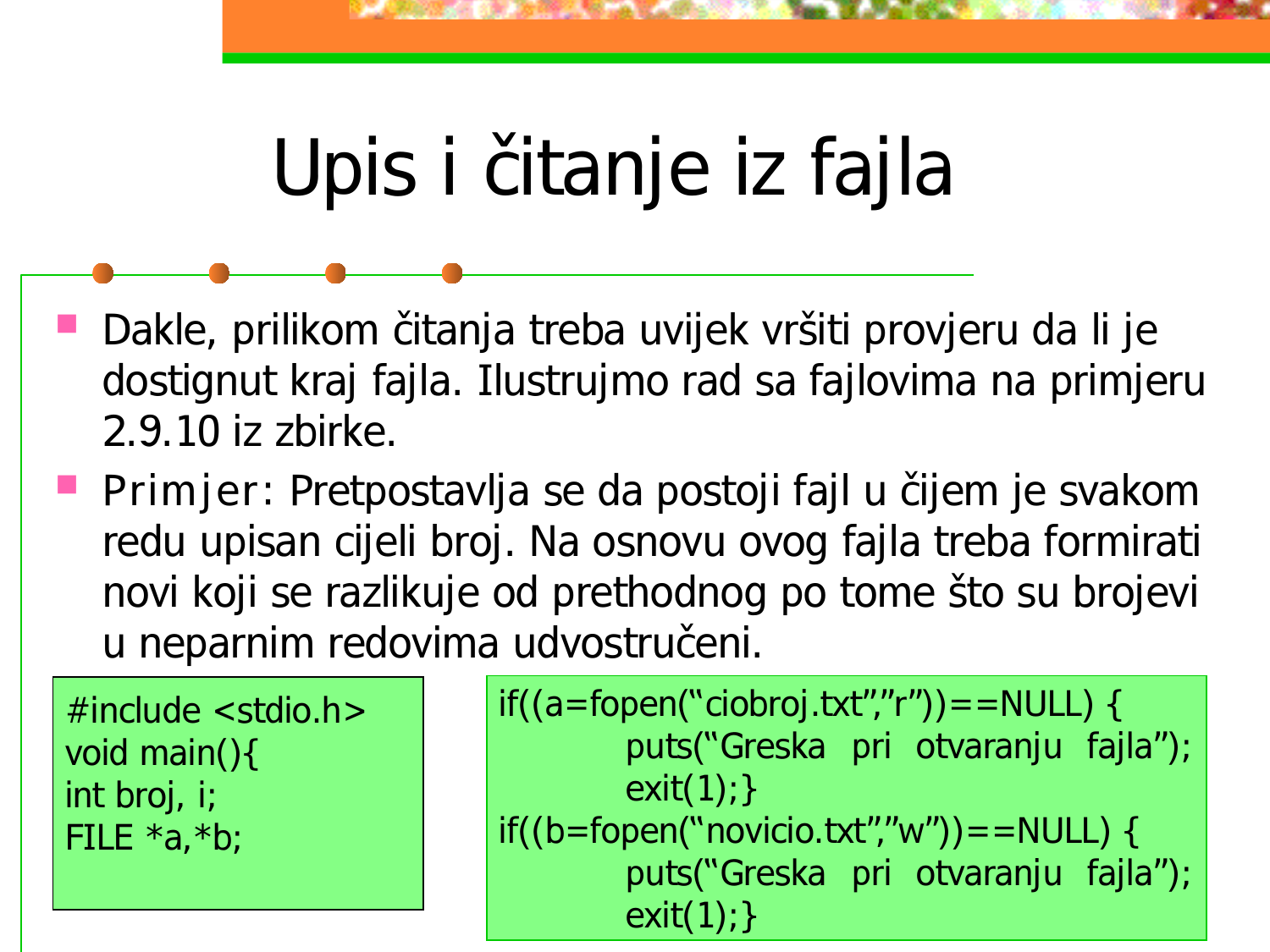

# Upis i čitanje iz fajla
Dakle, prilikom čitanja treba uvijek vršiti provjeru da li je dostignut kraj fajla. Ilustrujmo rad sa fajlovima na primjeru 2.9.10 iz zbirke.
Primjer: Pretpostavlja se da postoji fajl u čijem je svakom redu upisan cijeli broj. Na osnovu ovog fajla treba formirati novi koji se razlikuje od prethodnog po tome što su brojevi u neparnim redovima udvostručeni.
if((a=fopen(“ciobroj.txt”,”r”))==NULL) {
	puts(“Greska pri otvaranju fajla”);
	exit(1);}
if((b=fopen(“novicio.txt”,”w”))==NULL) {
	puts(“Greska pri otvaranju fajla”);
	exit(1);}
#include <stdio.h>
void main(){
int broj, i;
FILE *a,*b;